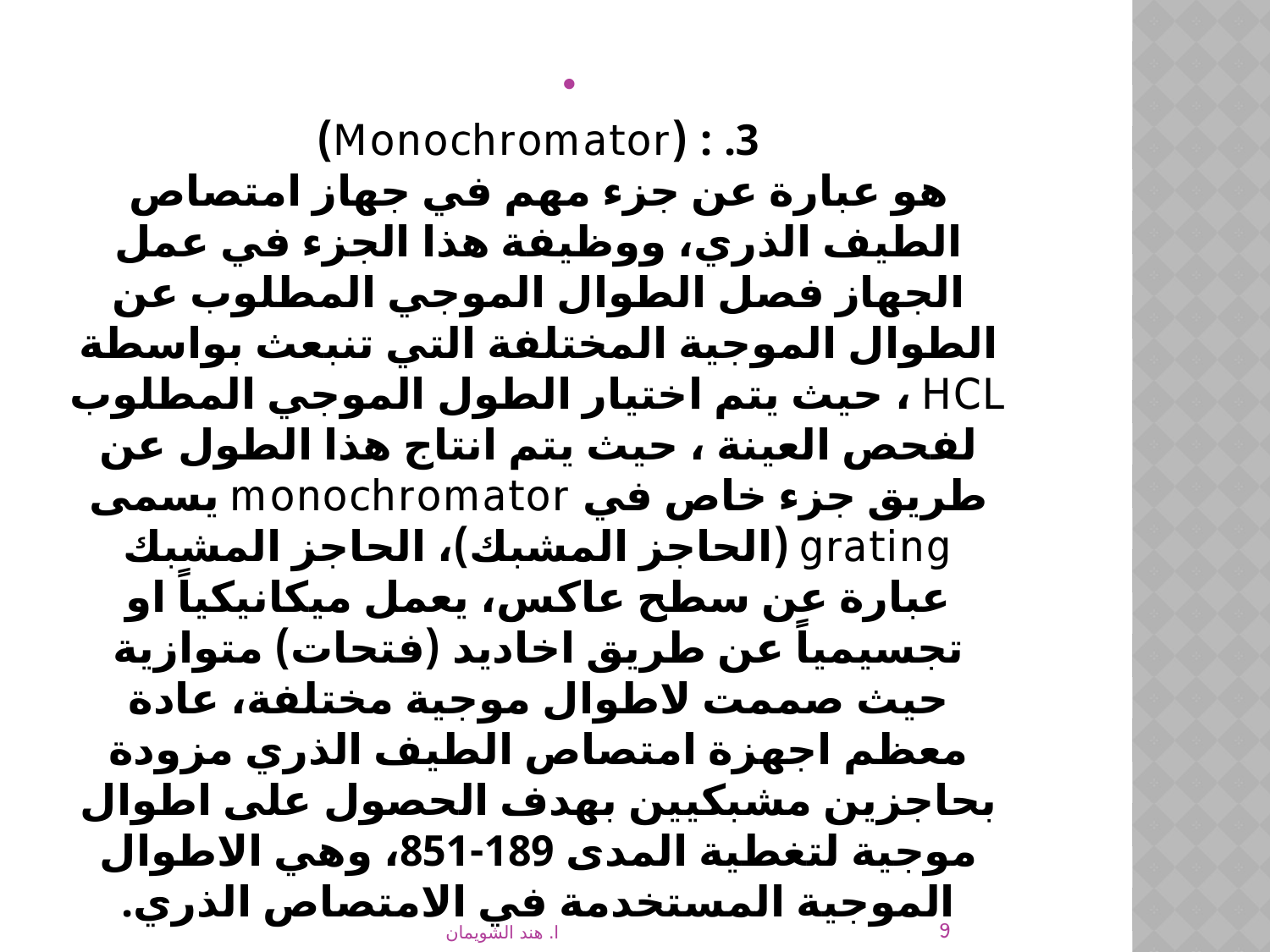

3. : (Monochromator)
هو عبارة عن جزء مهم في جهاز امتصاص الطيف الذري، ووظيفة هذا الجزء في عمل الجهاز فصل الطوال الموجي المطلوب عن الطوال الموجية المختلفة التي تنبعث بواسطة HCL ، حيث يتم اختيار الطول الموجي المطلوب لفحص العينة ، حيث يتم انتاج هذا الطول عن طريق جزء خاص في monochromator يسمى grating (الحاجز المشبك)، الحاجز المشبك عبارة عن سطح عاكس، يعمل ميكانيكياً او تجسيمياً عن طريق اخاديد (فتحات) متوازية حيث صممت لاطوال موجية مختلفة، عادة معظم اجهزة امتصاص الطيف الذري مزودة بحاجزين مشبكيين بهدف الحصول على اطوال موجية لتغطية المدى 189-851، وهي الاطوال الموجية المستخدمة في الامتصاص الذري.
9
ا. هند الشويمان